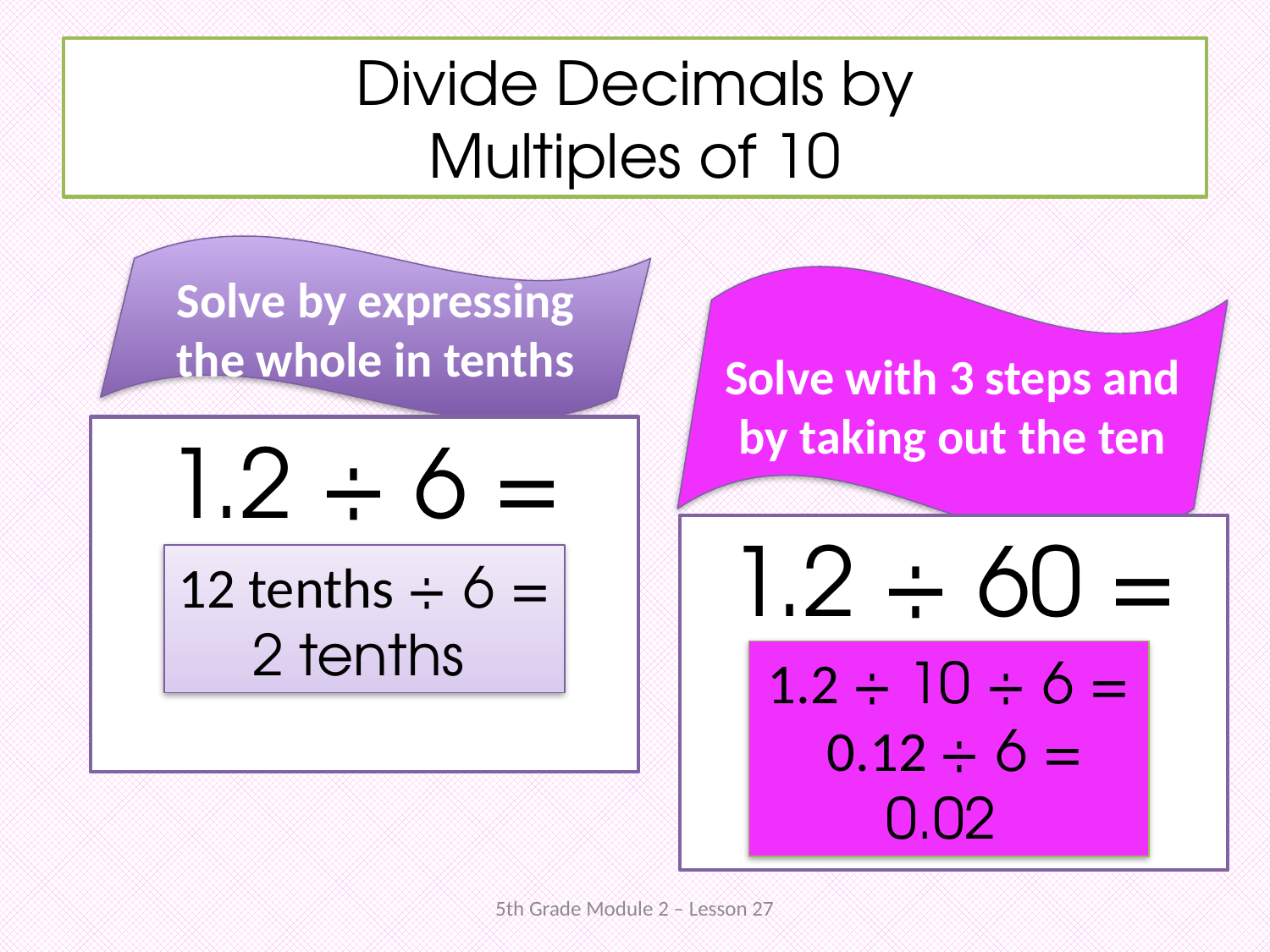

# Divide Decimals by Multiples of 10
Solve by expressing the whole in tenths
Solve with 3 steps and by taking out the ten
1.2 ÷ 6 =

1.2 ÷ 60 =

12 tenths ÷ 6 =
2 tenths
1.2 ÷ 10 ÷ 6 =
 0.12 ÷ 6 =
0.02
5th Grade Module 2 – Lesson 27